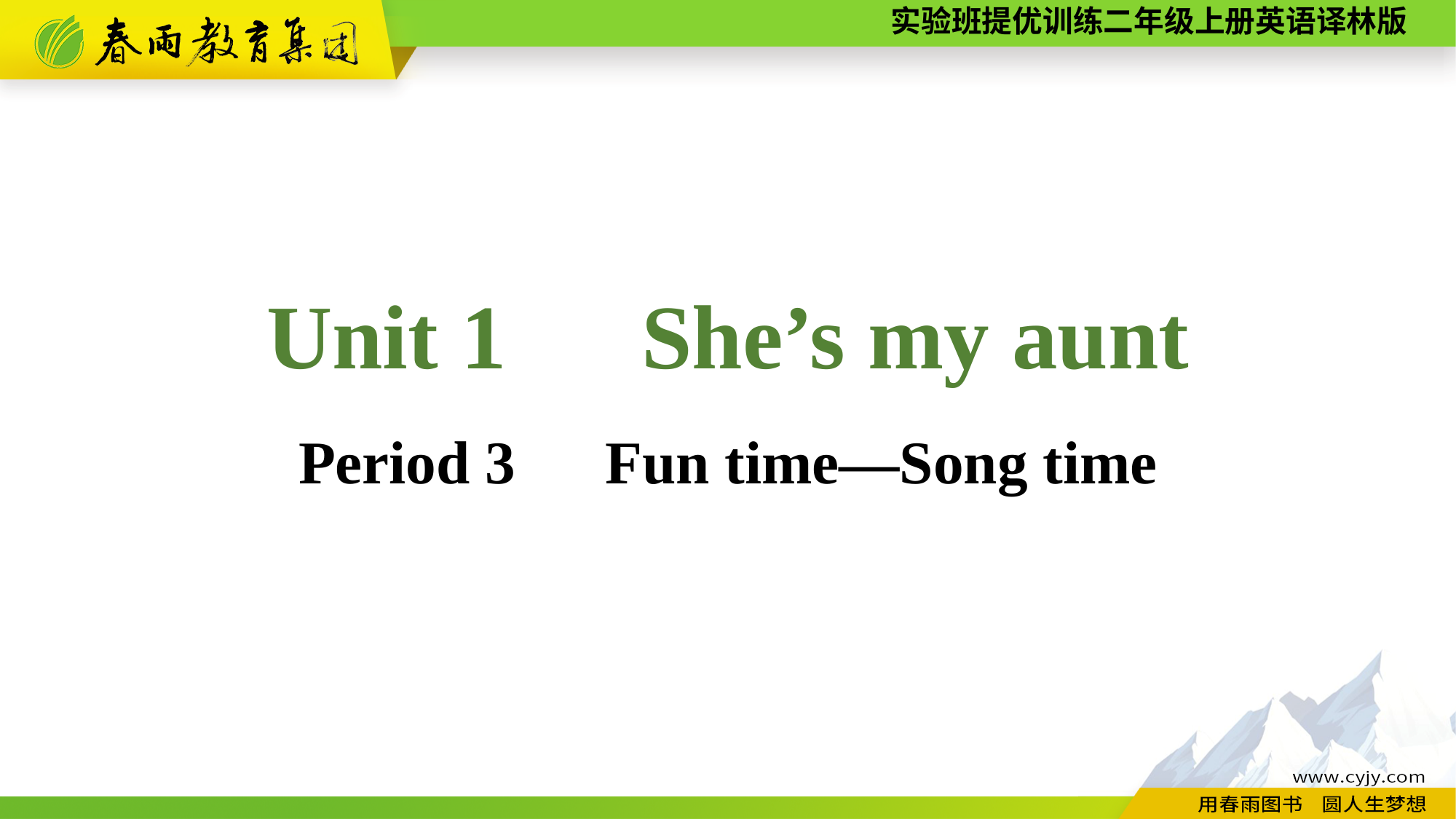

Unit 1　She’s my aunt
Period 3　Fun time—Song time